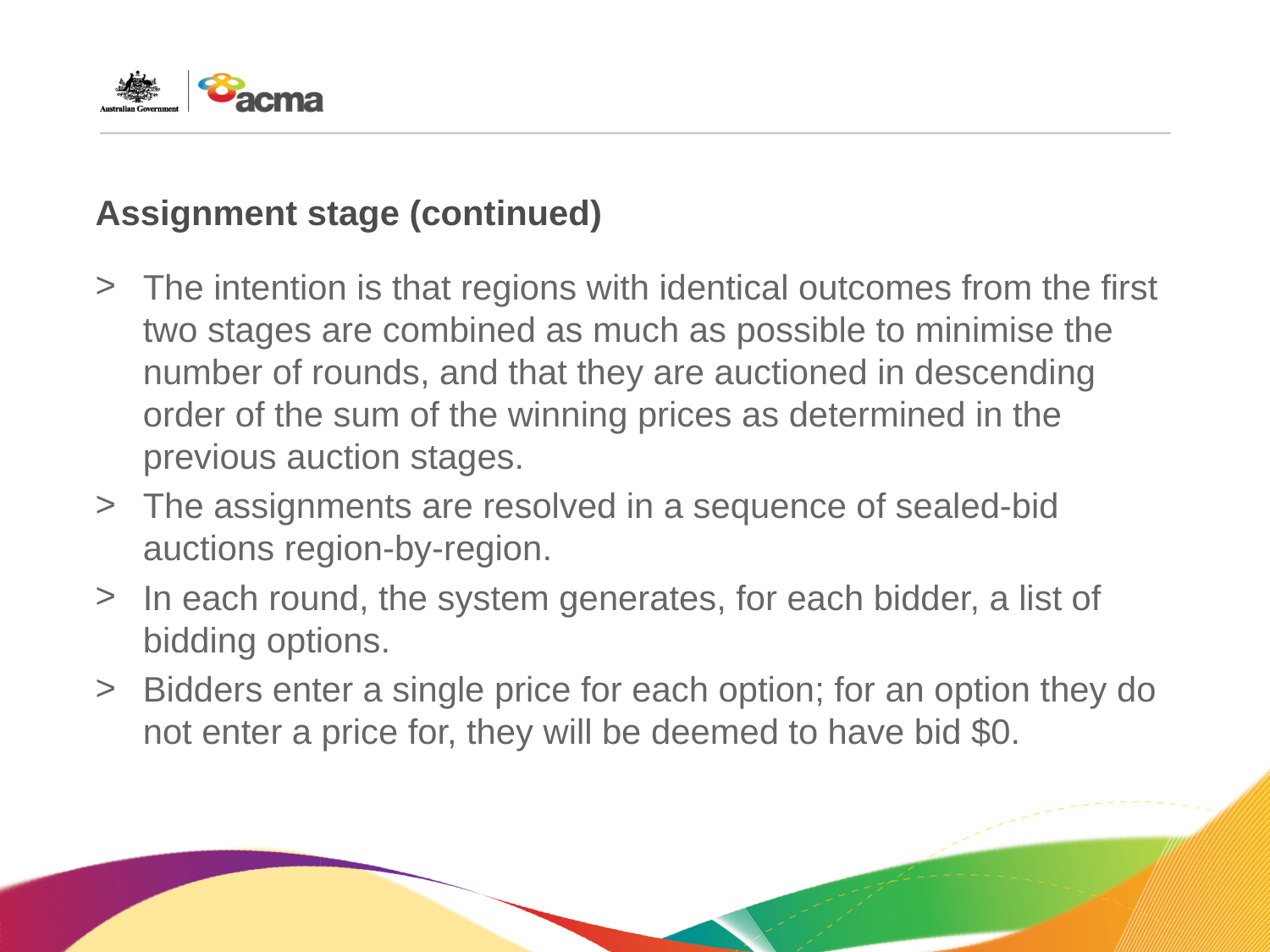

# Assignment stage (continued)
The intention is that regions with identical outcomes from the first two stages are combined as much as possible to minimise the number of rounds, and that they are auctioned in descending order of the sum of the winning prices as determined in the previous auction stages.
The assignments are resolved in a sequence of sealed-bid auctions region-by-region.
In each round, the system generates, for each bidder, a list of bidding options.
Bidders enter a single price for each option; for an option they do not enter a price for, they will be deemed to have bid $0.